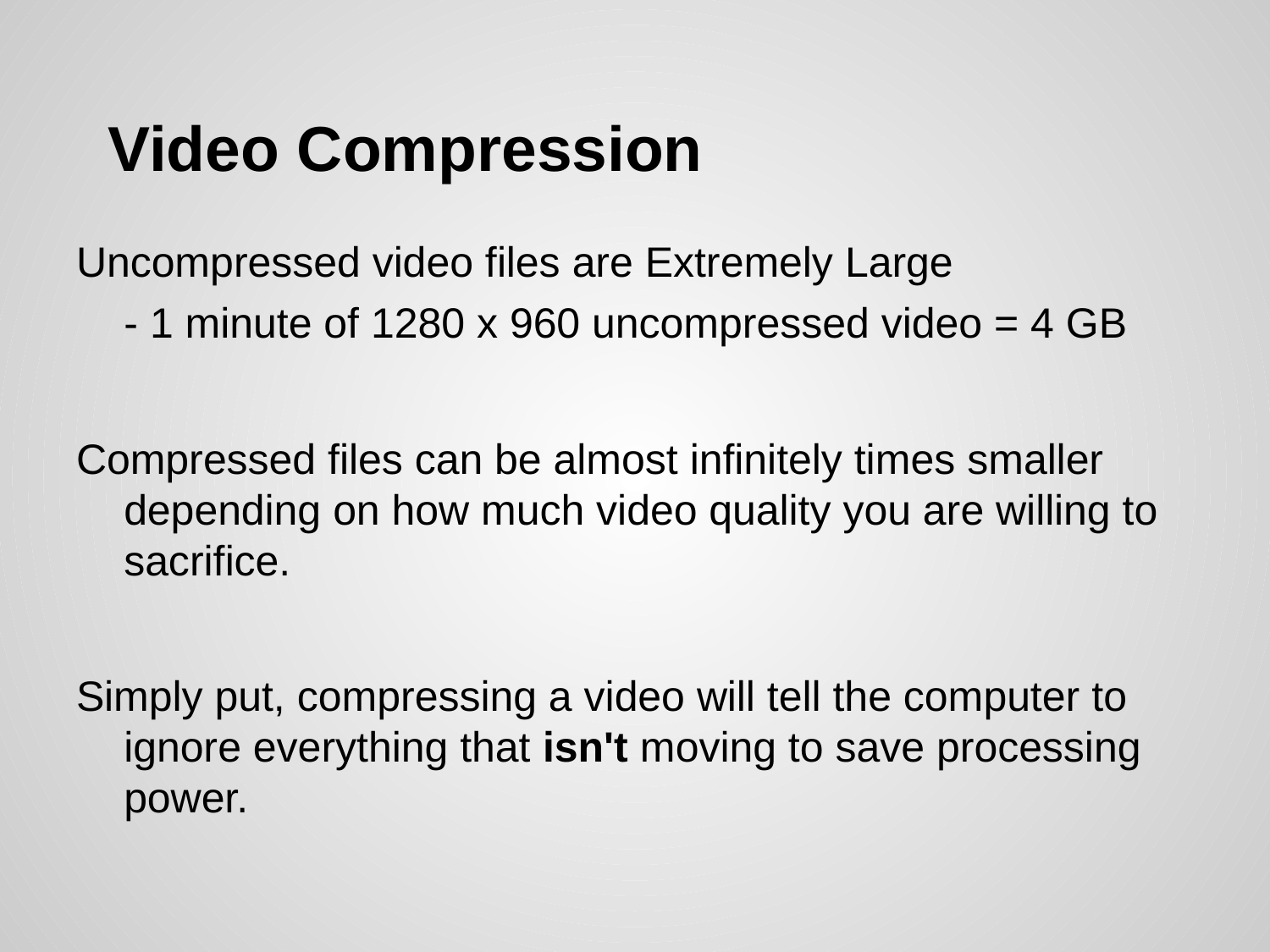

# Video Compression
Uncompressed video files are Extremely Large
	- 1 minute of 1280 x 960 uncompressed video = 4 GB

Compressed files can be almost infinitely times smaller depending on how much video quality you are willing to sacrifice.

Simply put, compressing a video will tell the computer to ignore everything that isn't moving to save processing power.